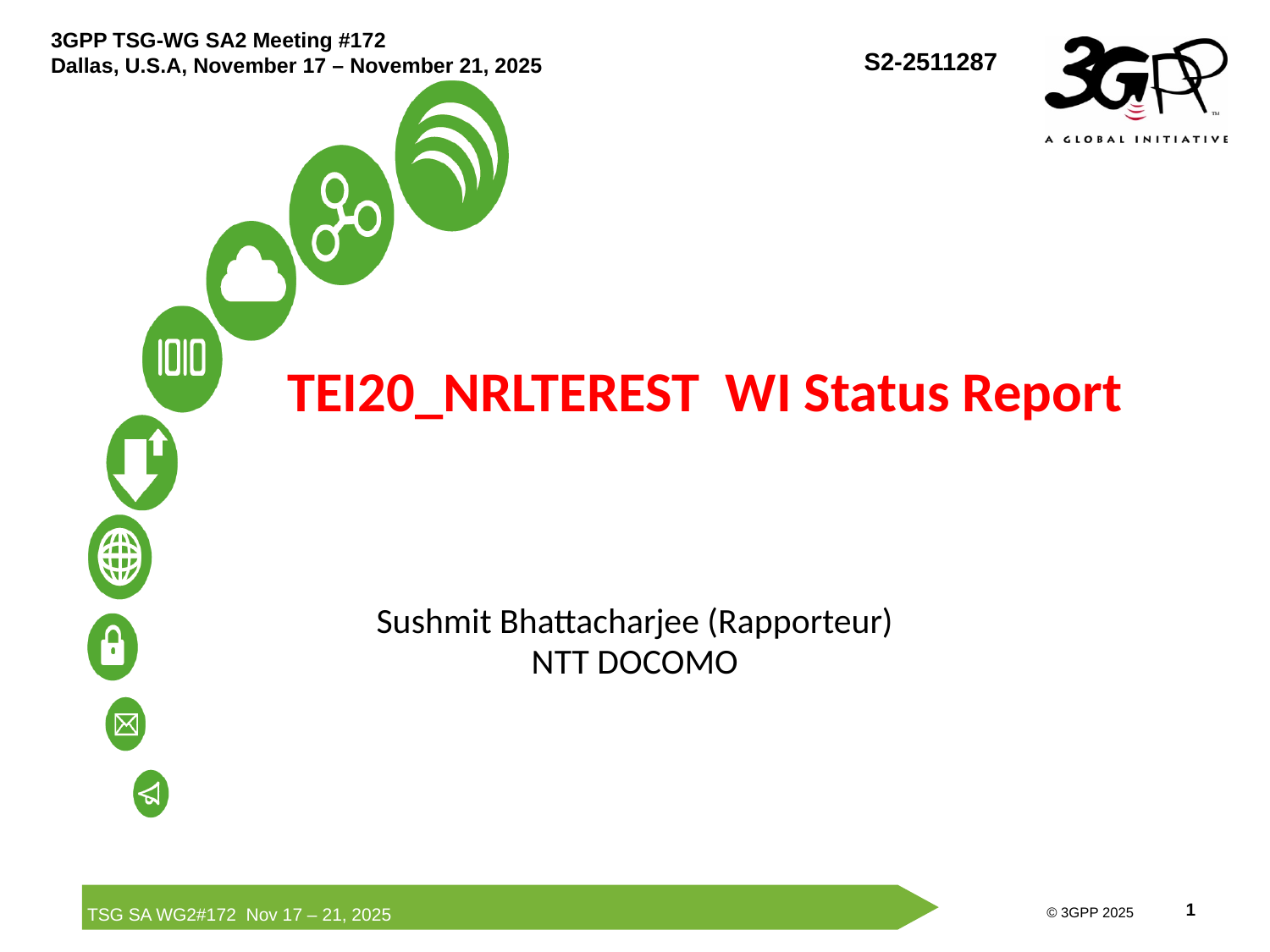

3GPP TSG-WG SA2 Meeting #172
Dallas, U.S.A, November 17 – November 21, 2025
S2-2511287
# TEI20_NRLTEREST  WI Status Report
Sushmit Bhattacharjee (Rapporteur)
NTT DOCOMO